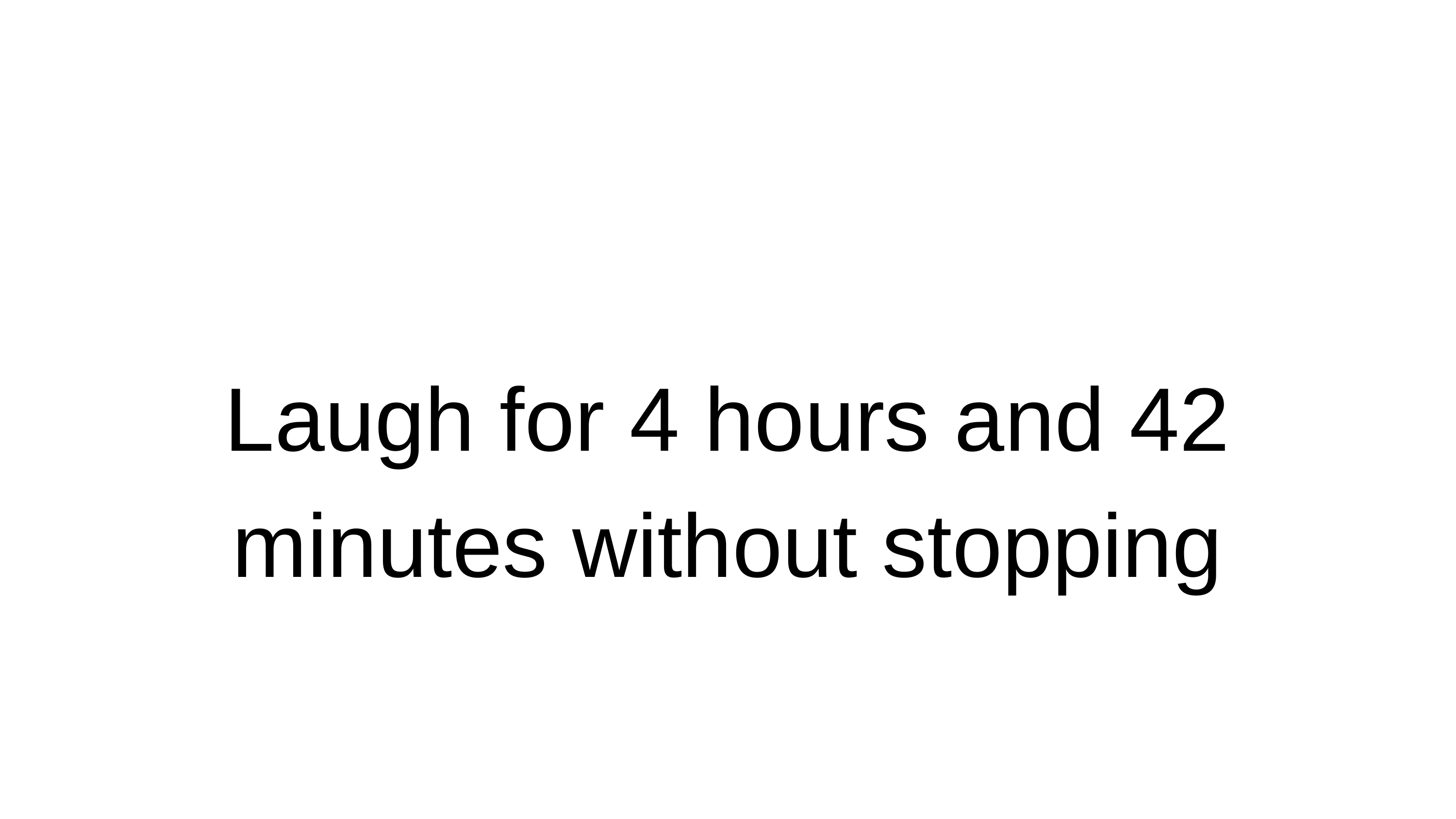

Laugh for 4 hours and 42 minutes without stopping